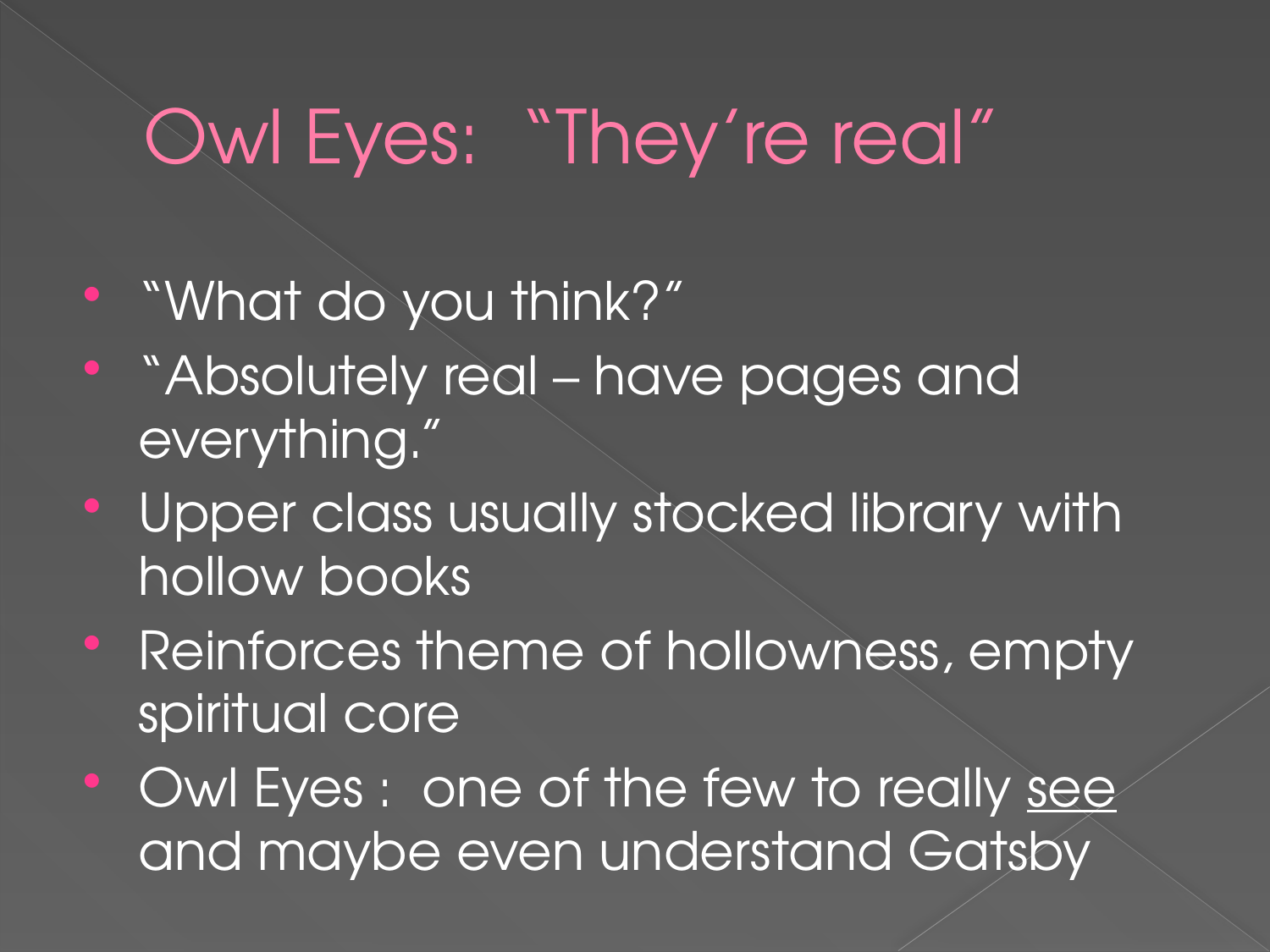

# Owl Eyes:  “They’re real”
“What do you think?”
“Absolutely real – have pages and everything.”
Upper class usually stocked library with hollow books
Reinforces theme of hollowness, empty spiritual core
Owl Eyes :  one of the few to really see and maybe even understand Gatsby